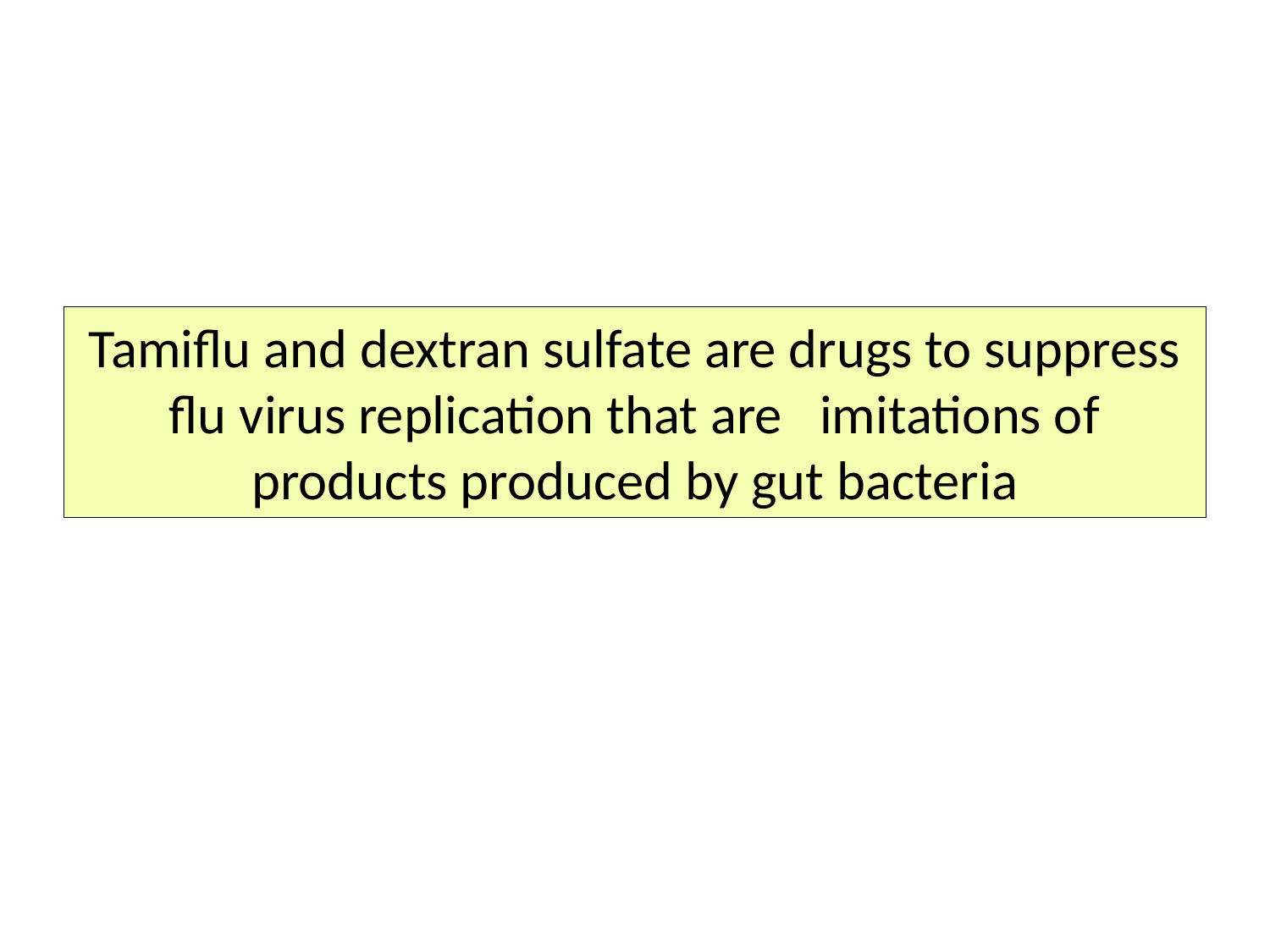

#
Tamiflu and dextran sulfate are drugs to suppress flu virus replication that are   imitations of products produced by gut bacteria